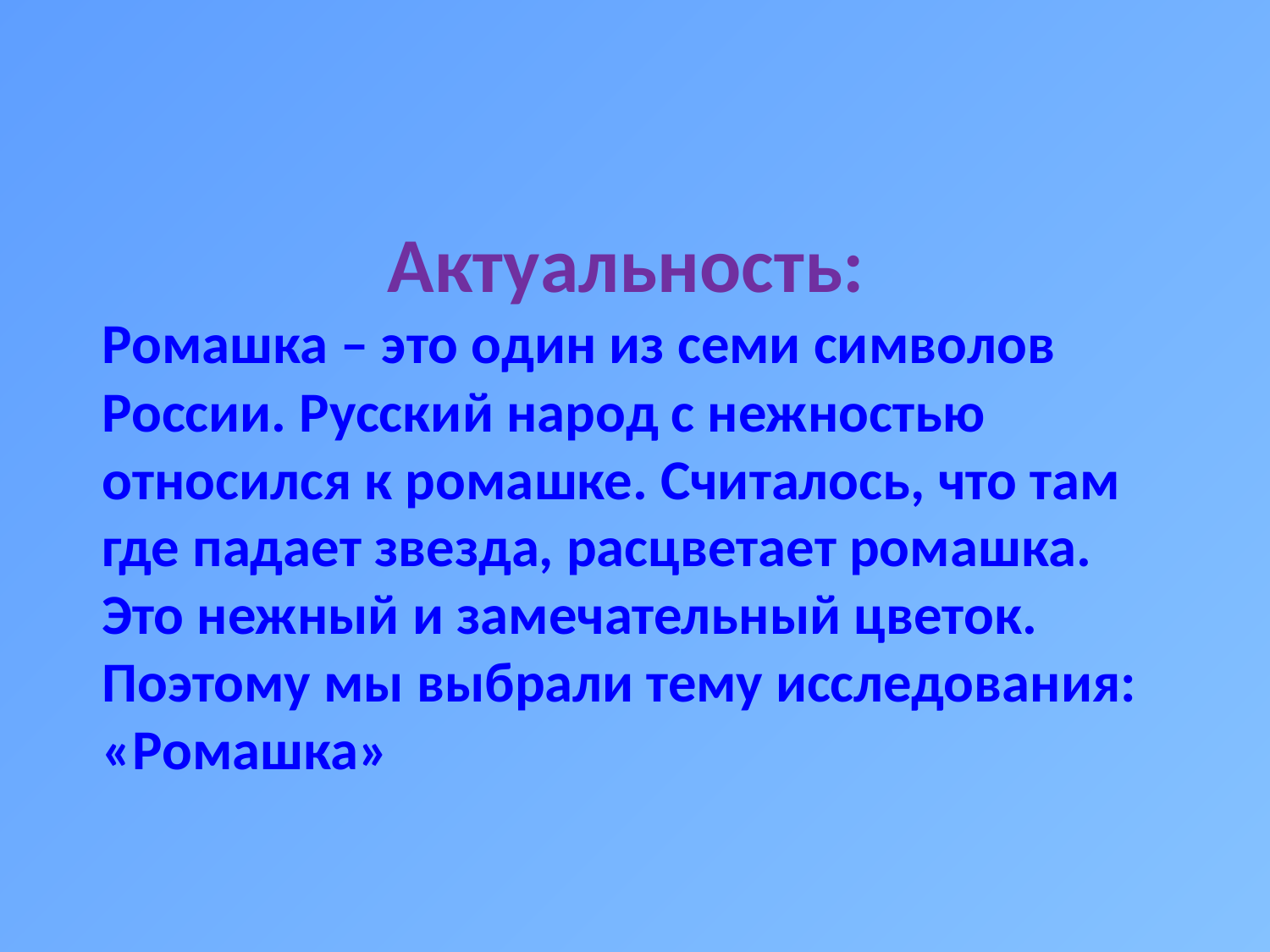

Актуальность:
Ромашка – это один из семи символов России. Русский народ с нежностью относился к ромашке. Считалось, что там где падает звезда, расцветает ромашка. Это нежный и замечательный цветок.
Поэтому мы выбрали тему исследования: «Ромашка»